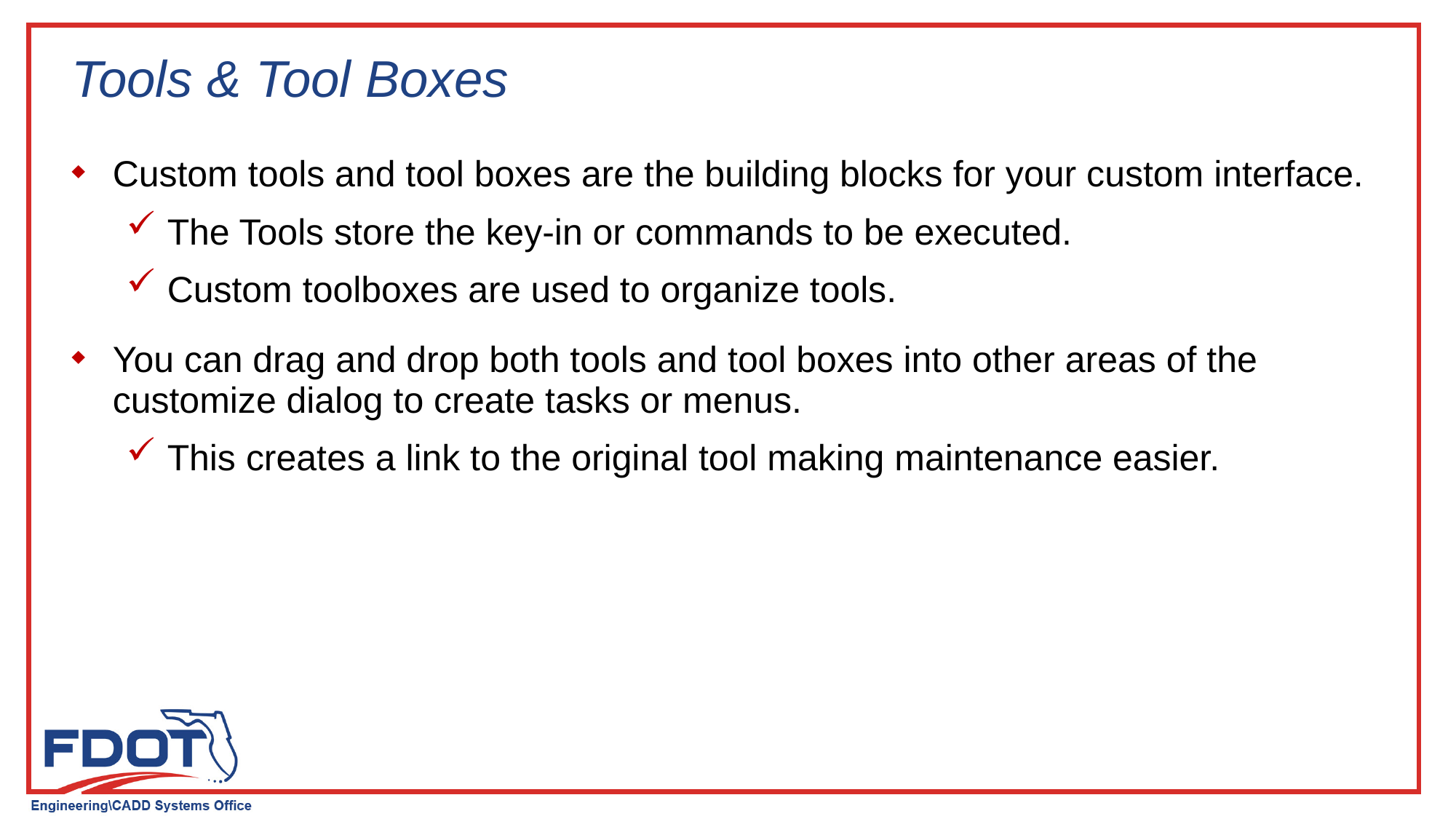

# Tools & Tool Boxes
Custom tools and tool boxes are the building blocks for your custom interface.
The Tools store the key-in or commands to be executed.
Custom toolboxes are used to organize tools.
You can drag and drop both tools and tool boxes into other areas of the customize dialog to create tasks or menus.
This creates a link to the original tool making maintenance easier.